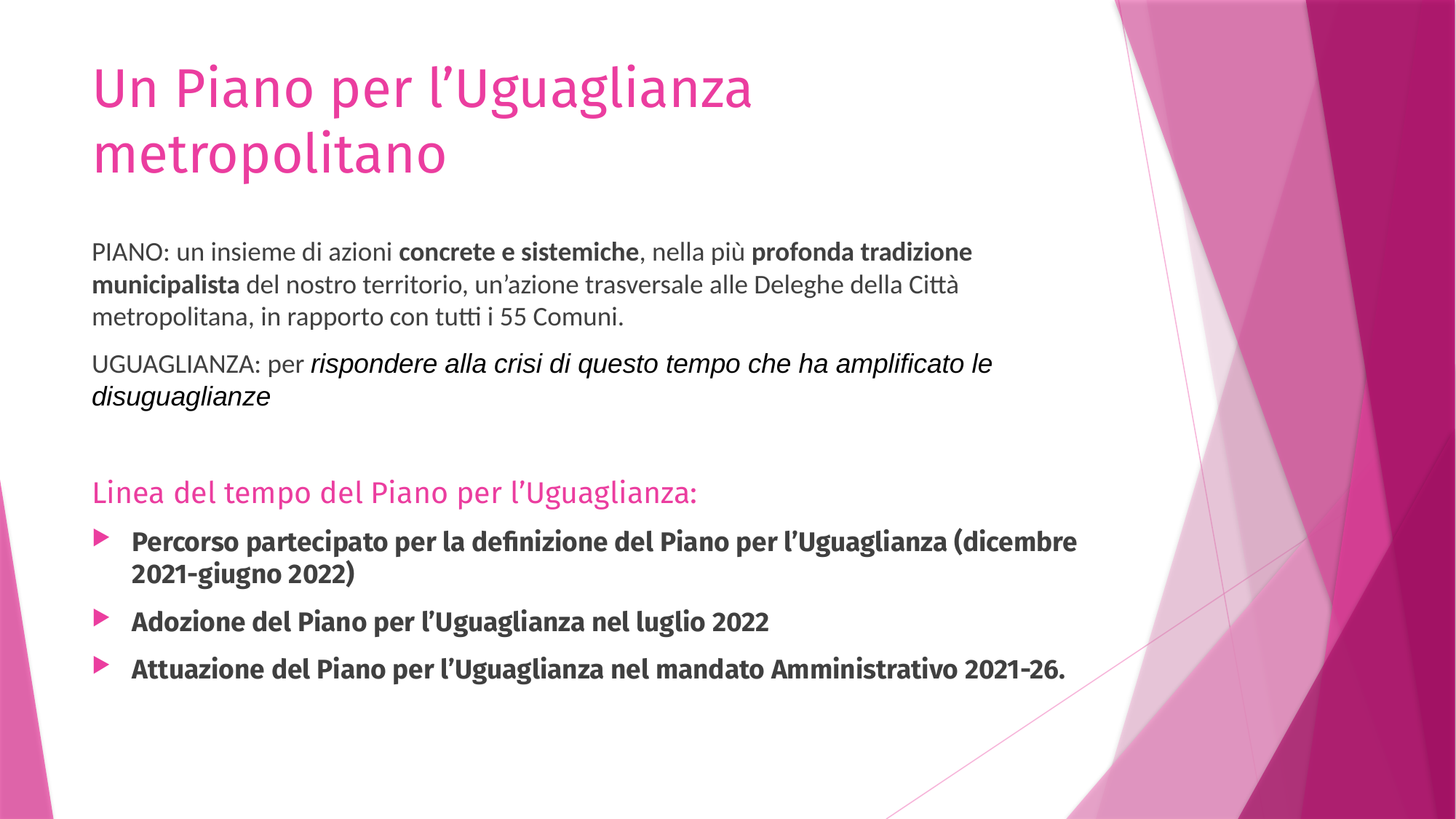

# Un Piano per l’Uguaglianza metropolitano
PIANO: un insieme di azioni concrete e sistemiche, nella più profonda tradizione municipalista del nostro territorio, un’azione trasversale alle Deleghe della Città metropolitana, in rapporto con tutti i 55 Comuni.
UGUAGLIANZA: per rispondere alla crisi di questo tempo che ha amplificato le disuguaglianze

Linea del tempo del Piano per l’Uguaglianza:
Percorso partecipato per la definizione del Piano per l’Uguaglianza (dicembre 2021-giugno 2022)
Adozione del Piano per l’Uguaglianza nel luglio 2022
Attuazione del Piano per l’Uguaglianza nel mandato Amministrativo 2021-26.